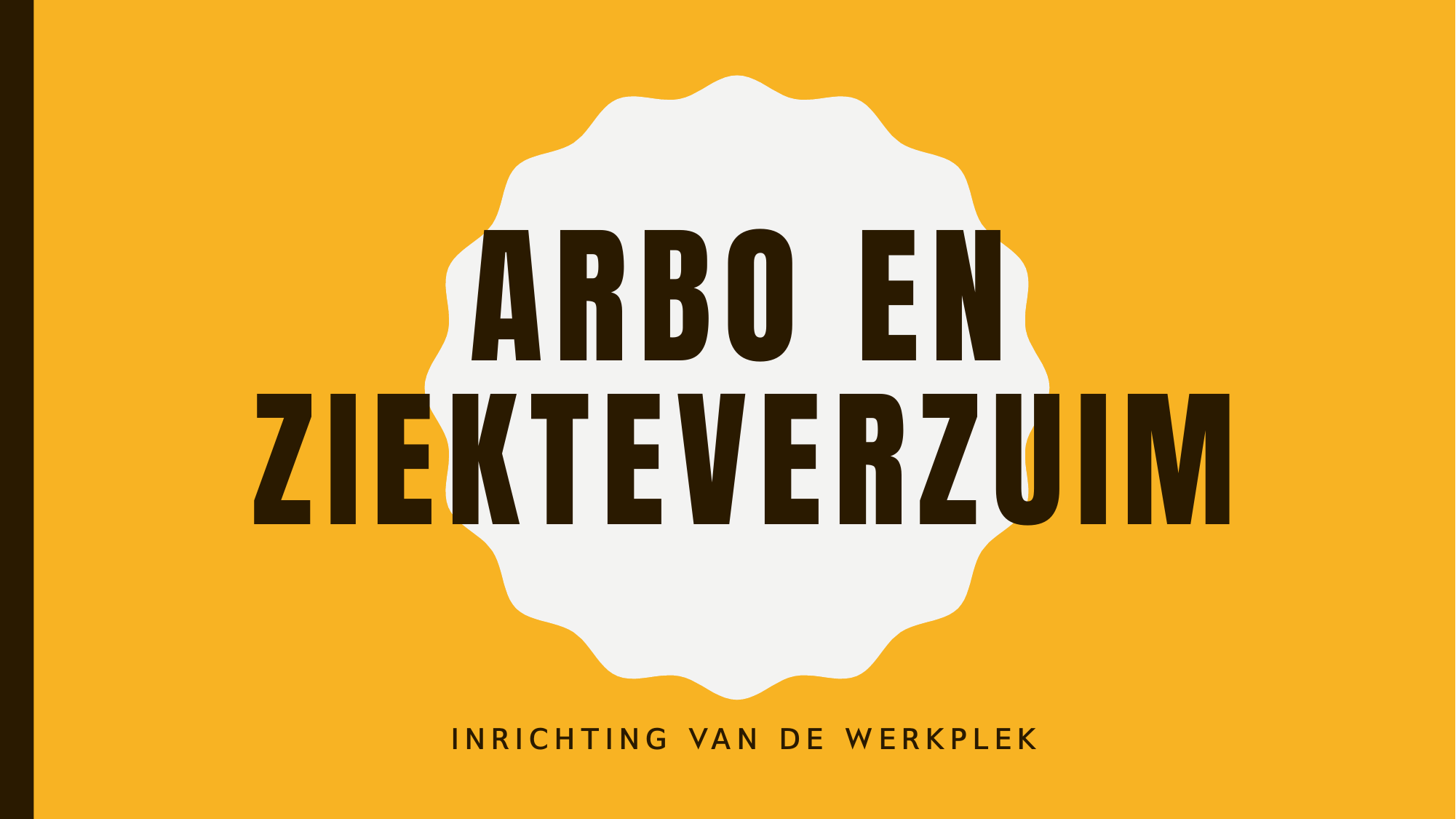

# Arbo en ziekteverzuim
Inrichting van de werkplek